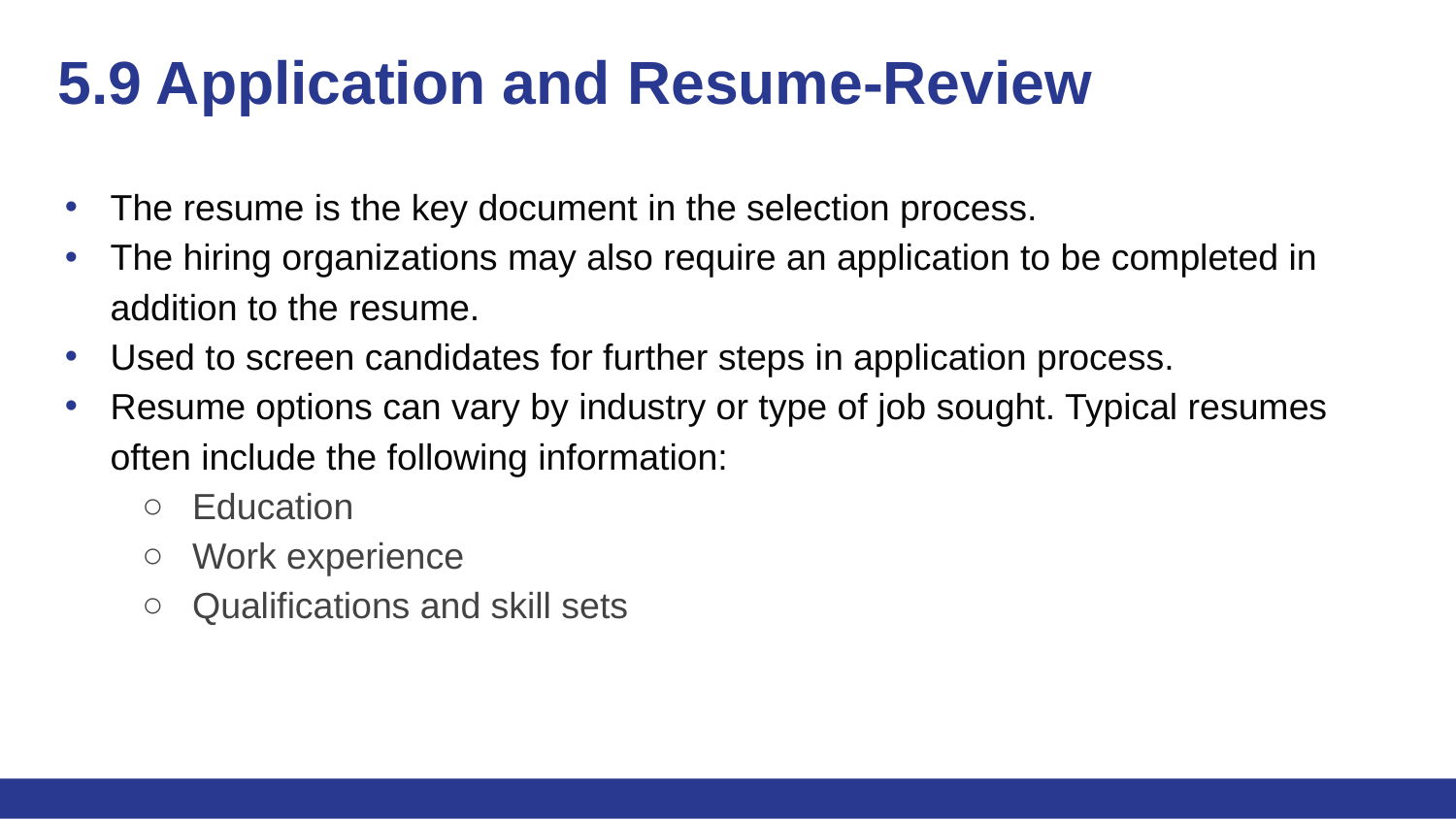

# 5.9 Application and Resume-Review
The resume is the key document in the selection process.
The hiring organizations may also require an application to be completed in addition to the resume.
Used to screen candidates for further steps in application process.
Resume options can vary by industry or type of job sought. Typical resumes often include the following information:
Education
Work experience
Qualifications and skill sets